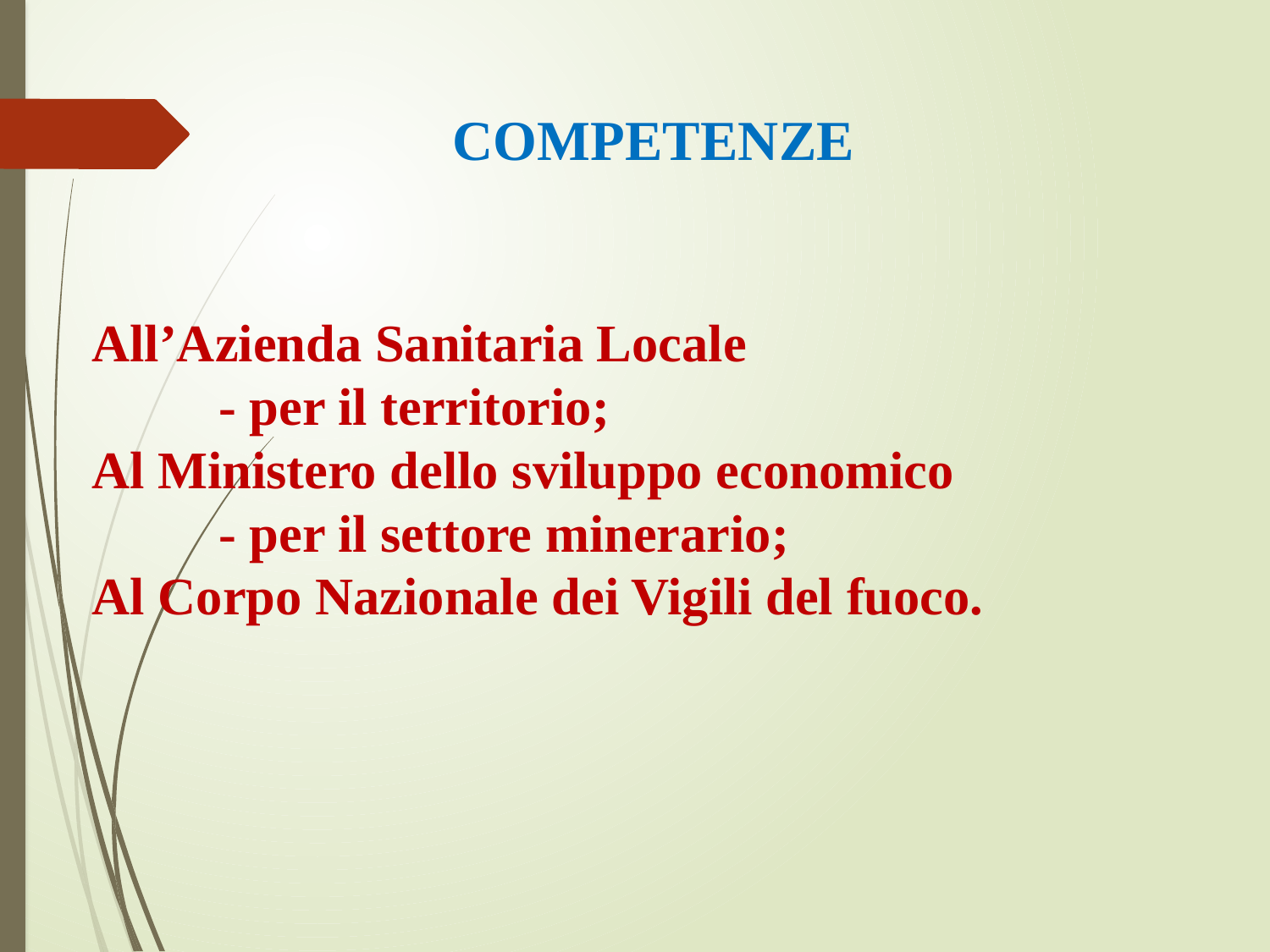

COMPETENZE
All’Azienda Sanitaria Locale
 	- per il territorio;
Al Ministero dello sviluppo economico
	- per il settore minerario;
Al Corpo Nazionale dei Vigili del fuoco.